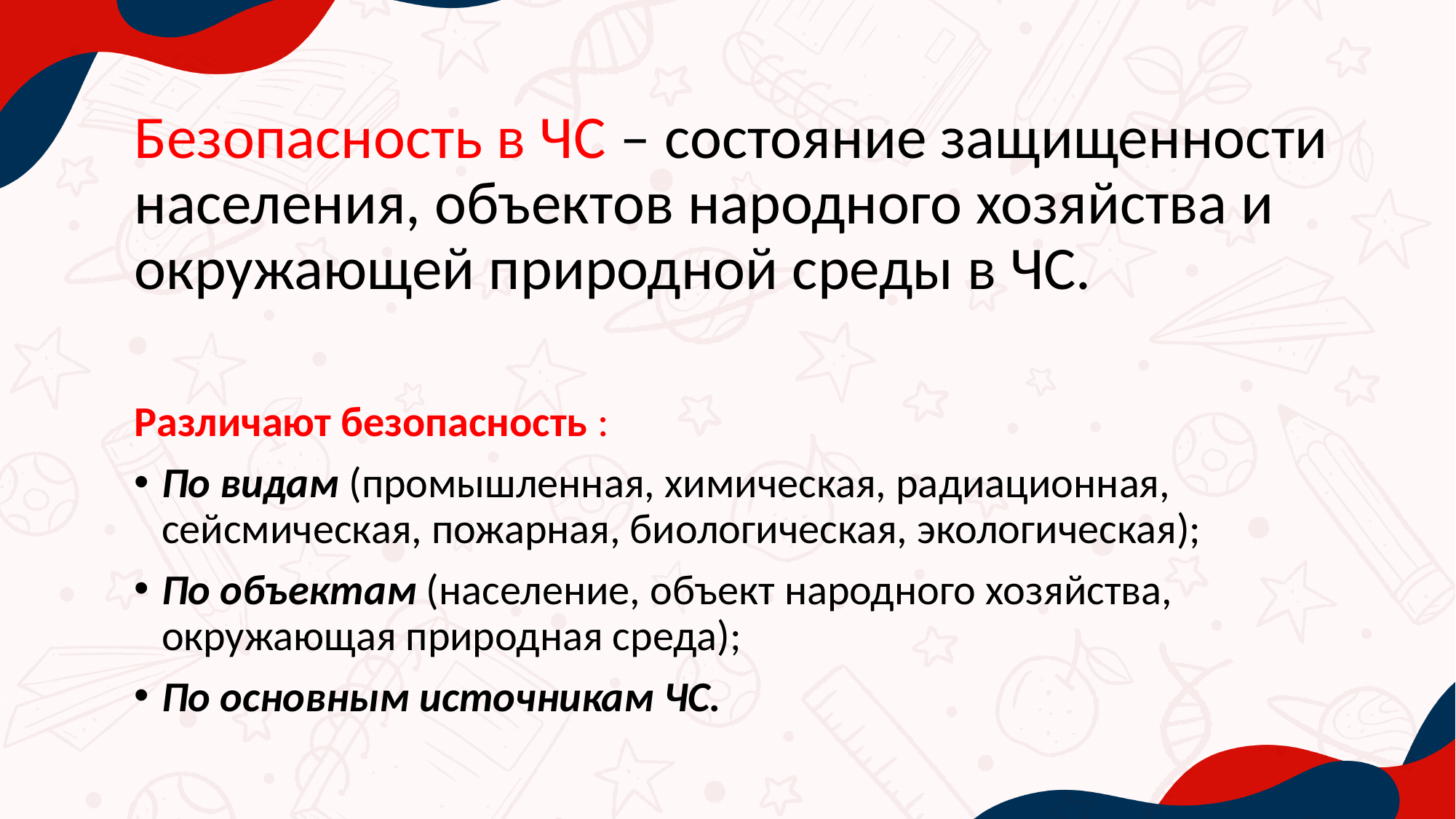

# Безопасность в ЧС – состояние защищенности населения, объектов народного хозяйства и окружающей природной среды в ЧС.
Различают безопасность :
По видам (промышленная, химическая, радиационная, сейсмическая, пожарная, биологическая, экологическая);
По объектам (население, объект народного хозяйства, окружающая природная среда);
По основным источникам ЧС.